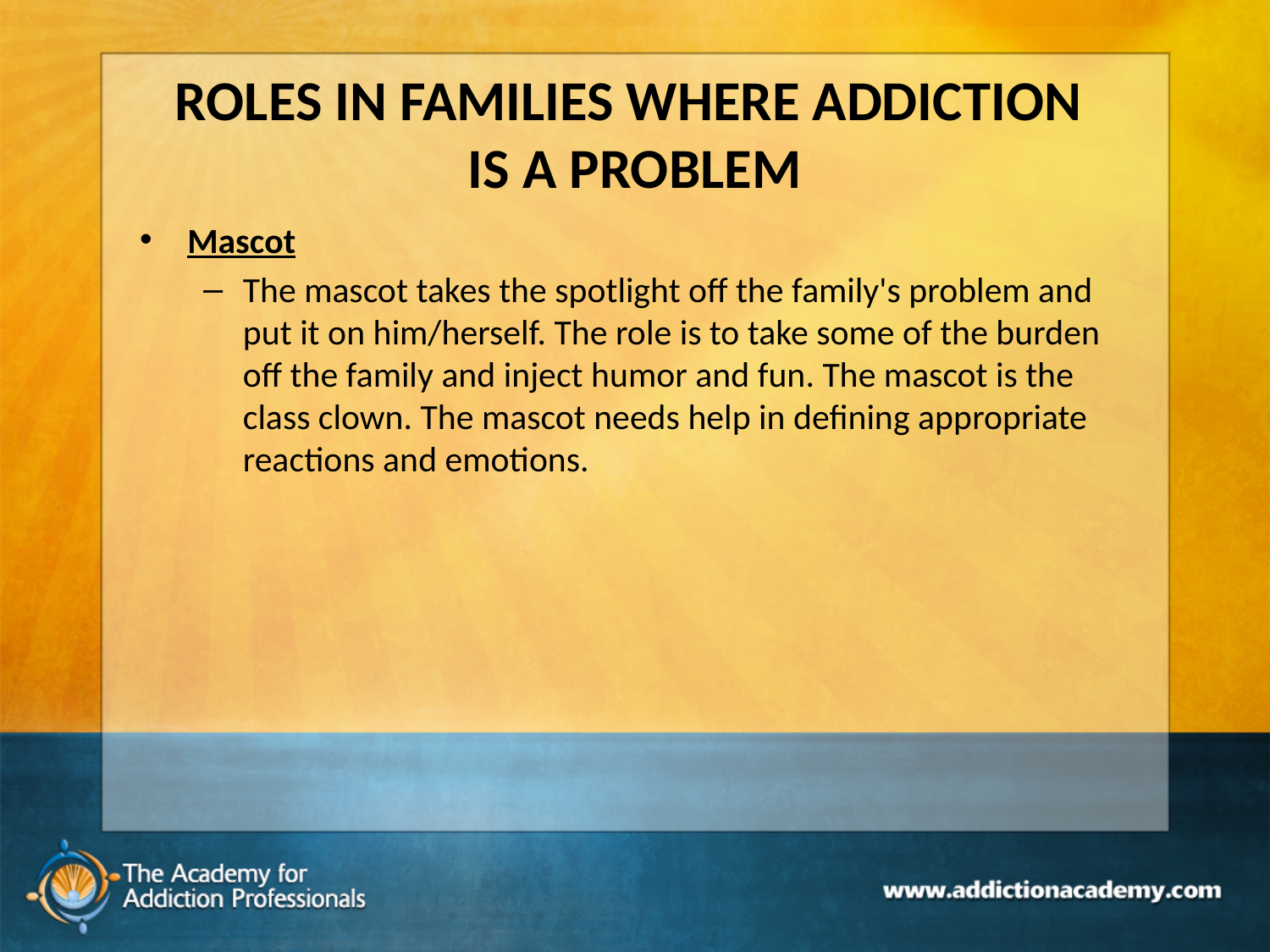

# ROLES IN FAMILIES WHERE ADDICTION IS A PROBLEM
Mascot
The mascot takes the spotlight off the family's problem and put it on him/herself. The role is to take some of the burden off the family and inject humor and fun. The mascot is the class clown. The mascot needs help in defining appropriate reactions and emotions.